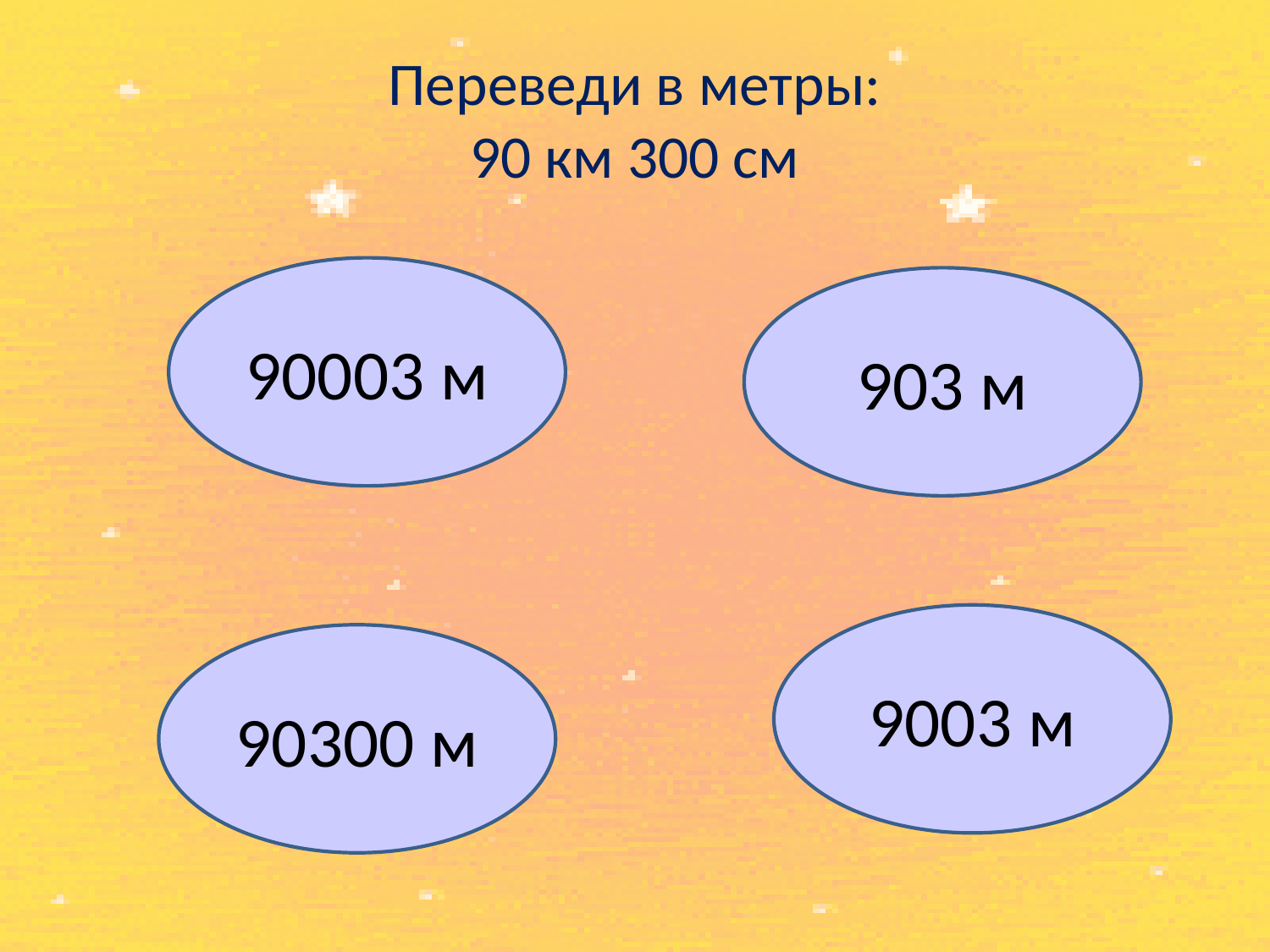

# Переведи в метры: 90 км 300 см
90003 м
903 м
9003 м
90300 м